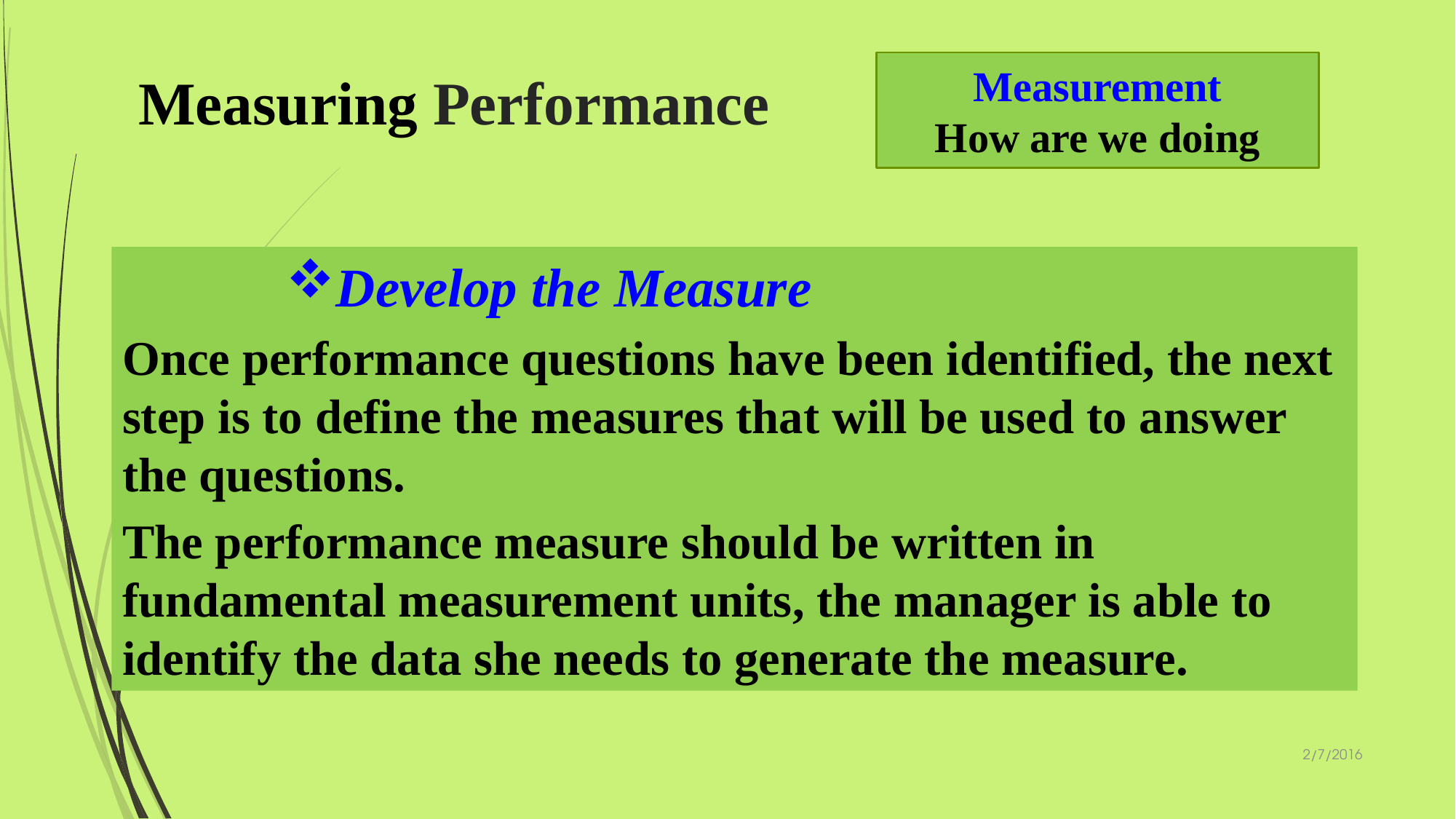

# Measuring Performance
Measurement
How are we doing

Develop the Measure
Once performance questions have been identified, the next step is to define the measures that will be used to answer the questions.
The performance measure should be written in fundamental measurement units, the manager is able to identify the data she needs to generate the measure.
2/7/2016
Mohammed Alnaif Ph.D.